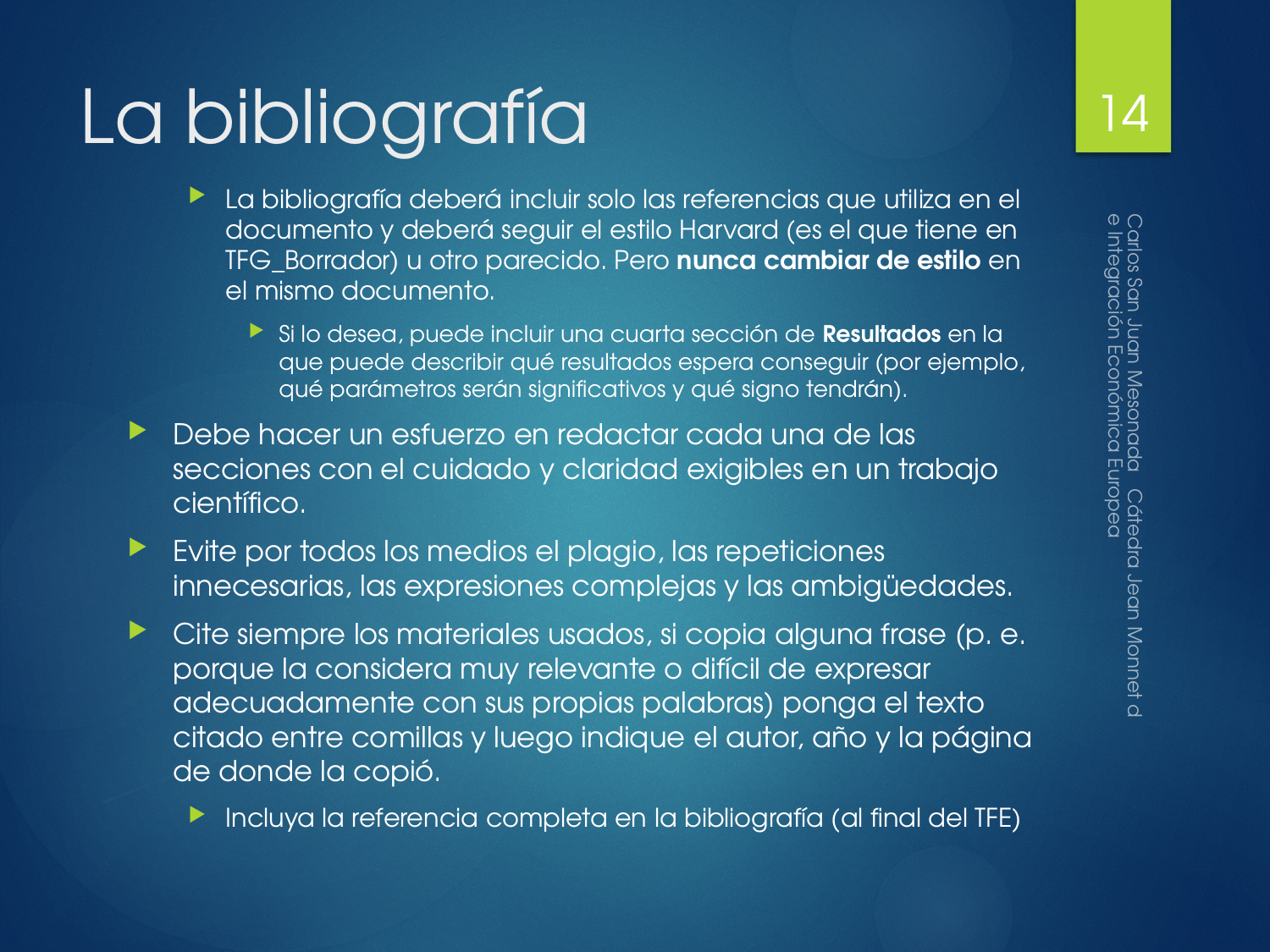

14
# La bibliografía
La bibliografía deberá incluir solo las referencias que utiliza en el documento y deberá seguir el estilo Harvard (es el que tiene en TFG_Borrador) u otro parecido. Pero nunca cambiar de estilo en el mismo documento.
Si lo desea, puede incluir una cuarta sección de Resultados en la que puede describir qué resultados espera conseguir (por ejemplo, qué parámetros serán significativos y qué signo tendrán).
Debe hacer un esfuerzo en redactar cada una de las secciones con el cuidado y claridad exigibles en un trabajo científico.
Evite por todos los medios el plagio, las repeticiones innecesarias, las expresiones complejas y las ambigüedades.
Cite siempre los materiales usados, si copia alguna frase (p. e. porque la considera muy relevante o difícil de expresar adecuadamente con sus propias palabras) ponga el texto citado entre comillas y luego indique el autor, año y la página de donde la copió.
Incluya la referencia completa en la bibliografía (al final del TFE)
Carlos San Juan Mesonada   Cátedra Jean Monnet de Integración Económica Europea